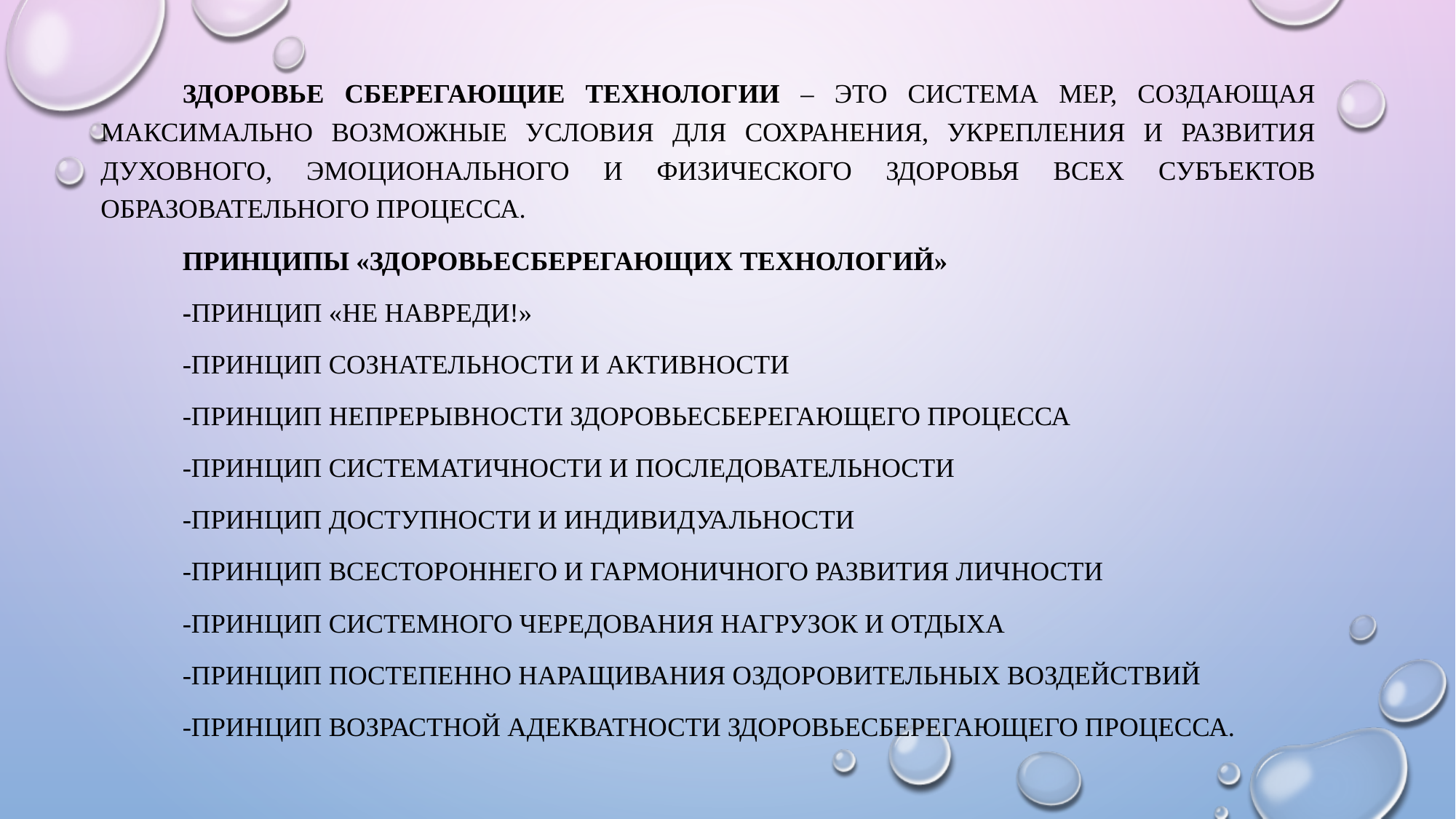

Здоровье сберегающие технологии – это система мер, создающая максимально возможные условия для сохранения, укрепления и развития духовного, эмоционального и физического здоровья всех субъектов образовательного процесса.
ПРИНЦИПЫ «ЗДОРОВЬЕСБЕРЕГАЮЩИХ ТЕХНОЛОГИЙ»
-принцип «Не навреди!»
-принцип сознательности и активности
-принцип непрерывности здоровьесберегающего процесса
-принцип систематичности и последовательности
-принцип доступности и индивидуальности
-принцип всестороннего и гармоничного развития личности
-принцип системного чередования нагрузок и отдыха
-принцип постепенно наращивания оздоровительных воздействий
-принцип возрастной адекватности здоровьесберегающего процесса.